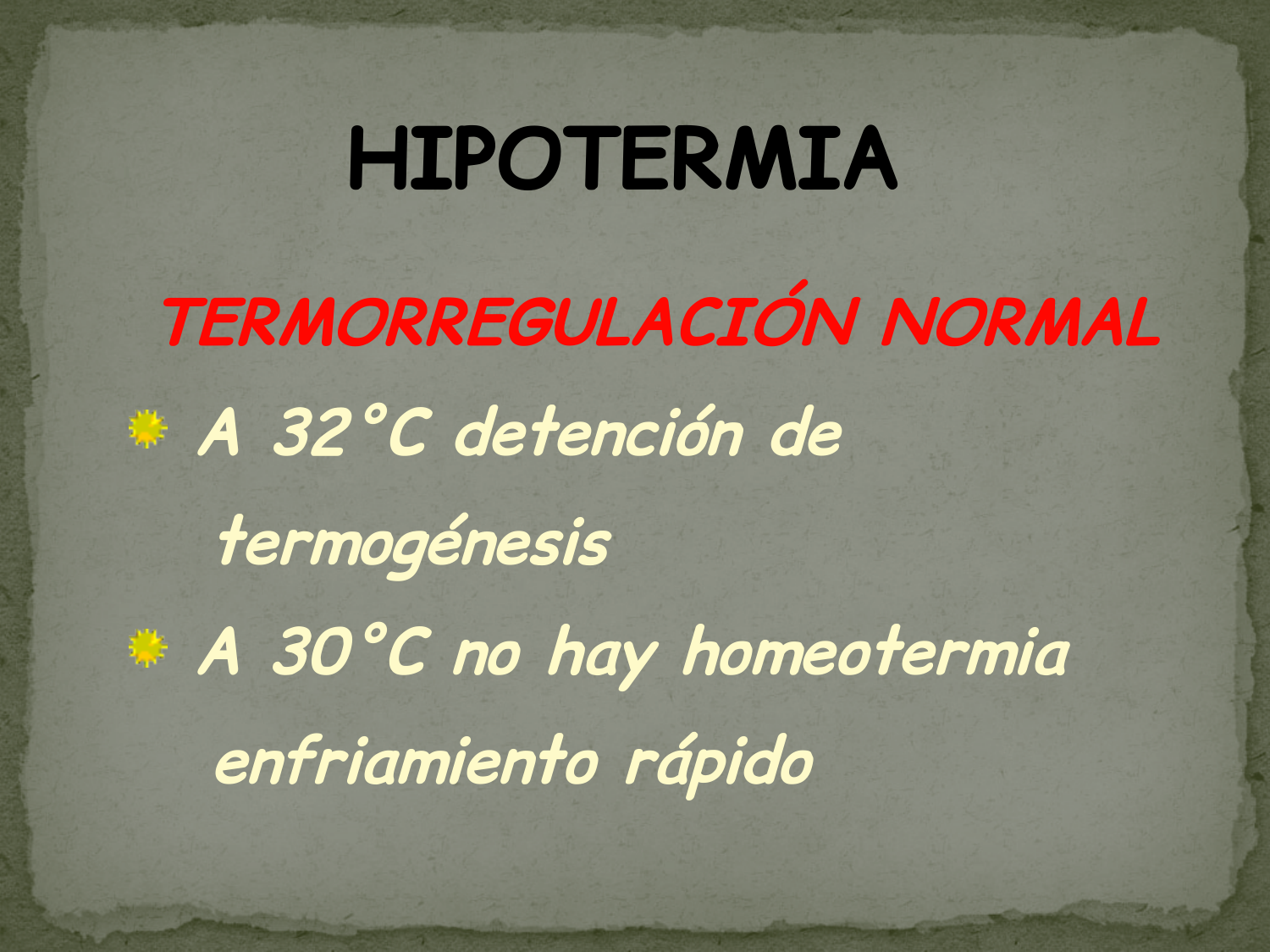

# HIPOTERMIA
TERMORREGULACIÓN NORMAL
 A 32°C detención de
   termogénesis
 A 30°C no hay homeotermia
   enfriamiento rápido